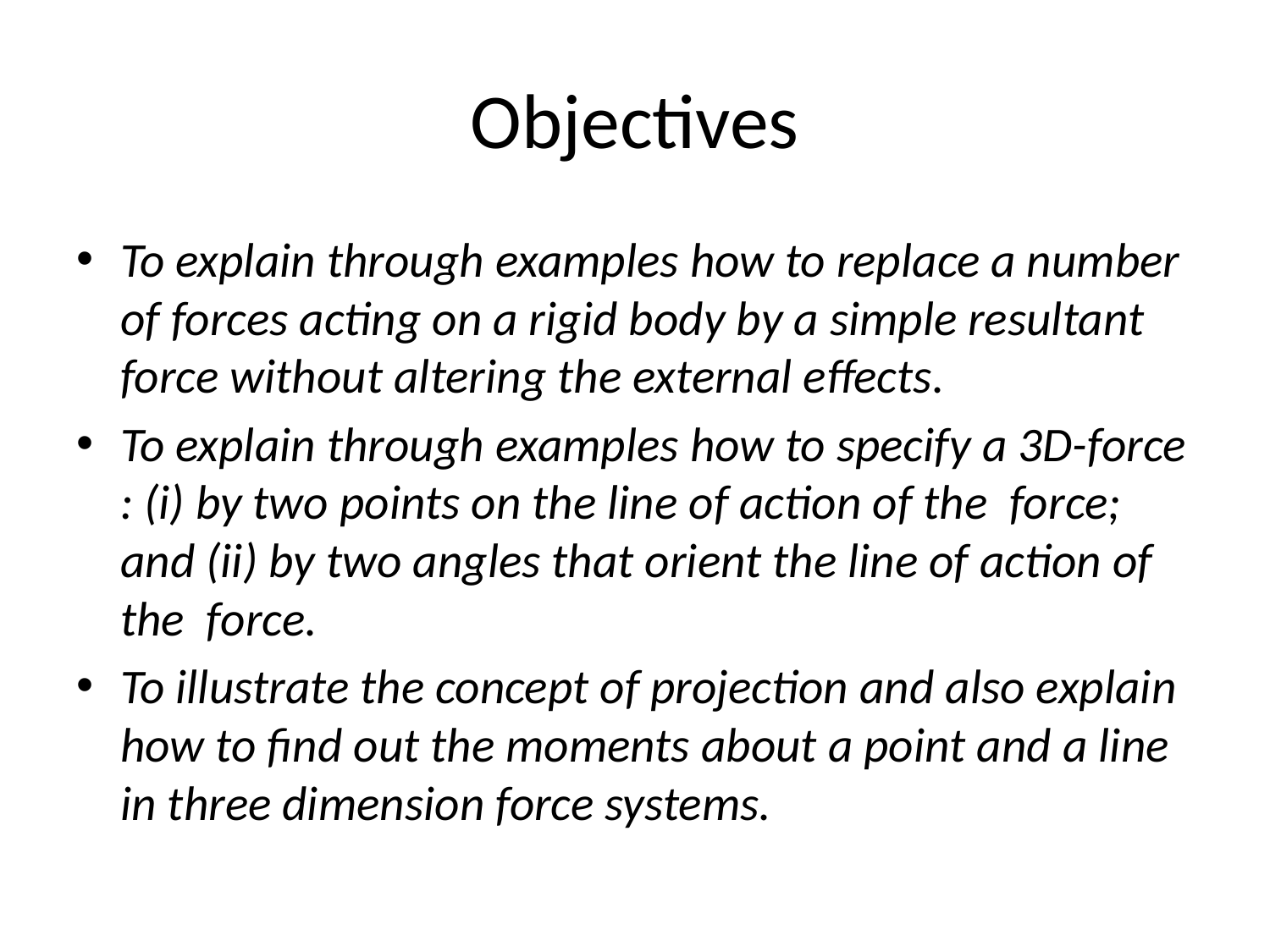

# Objectives
To explain through examples how to replace a number of forces acting on a rigid body by a simple resultant force without altering the external effects.
To explain through examples how to specify a 3D-force : (i) by two points on the line of action of the  force; and (ii) by two angles that orient the line of action of the  force.
To illustrate the concept of projection and also explain how to find out the moments about a point and a line in three dimension force systems.